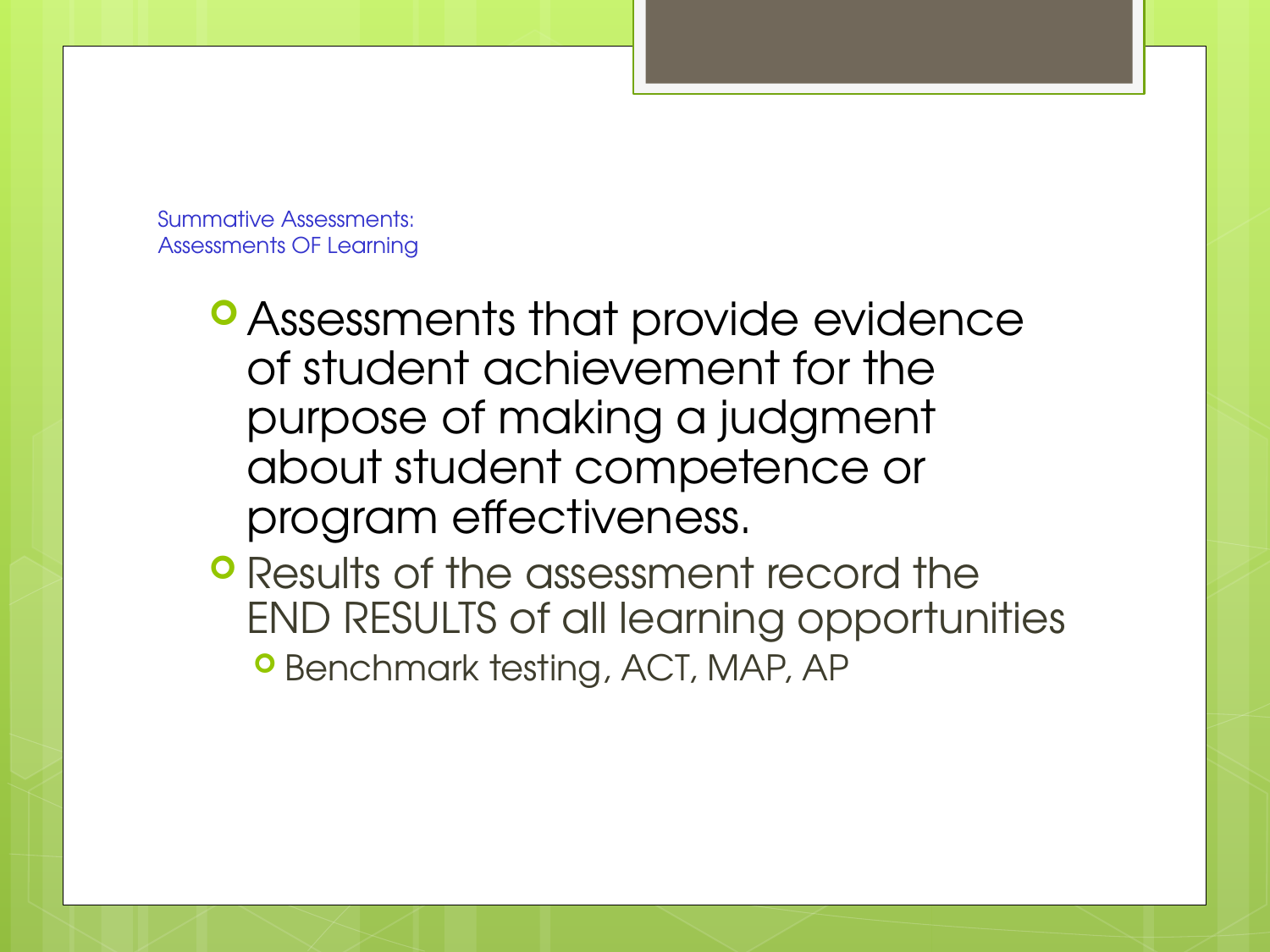

# Summative Assessments: Assessments OF Learning
Assessments that provide evidence of student achievement for the purpose of making a judgment about student competence or program effectiveness.
Results of the assessment record the END RESULTS of all learning opportunities
Benchmark testing, ACT, MAP, AP